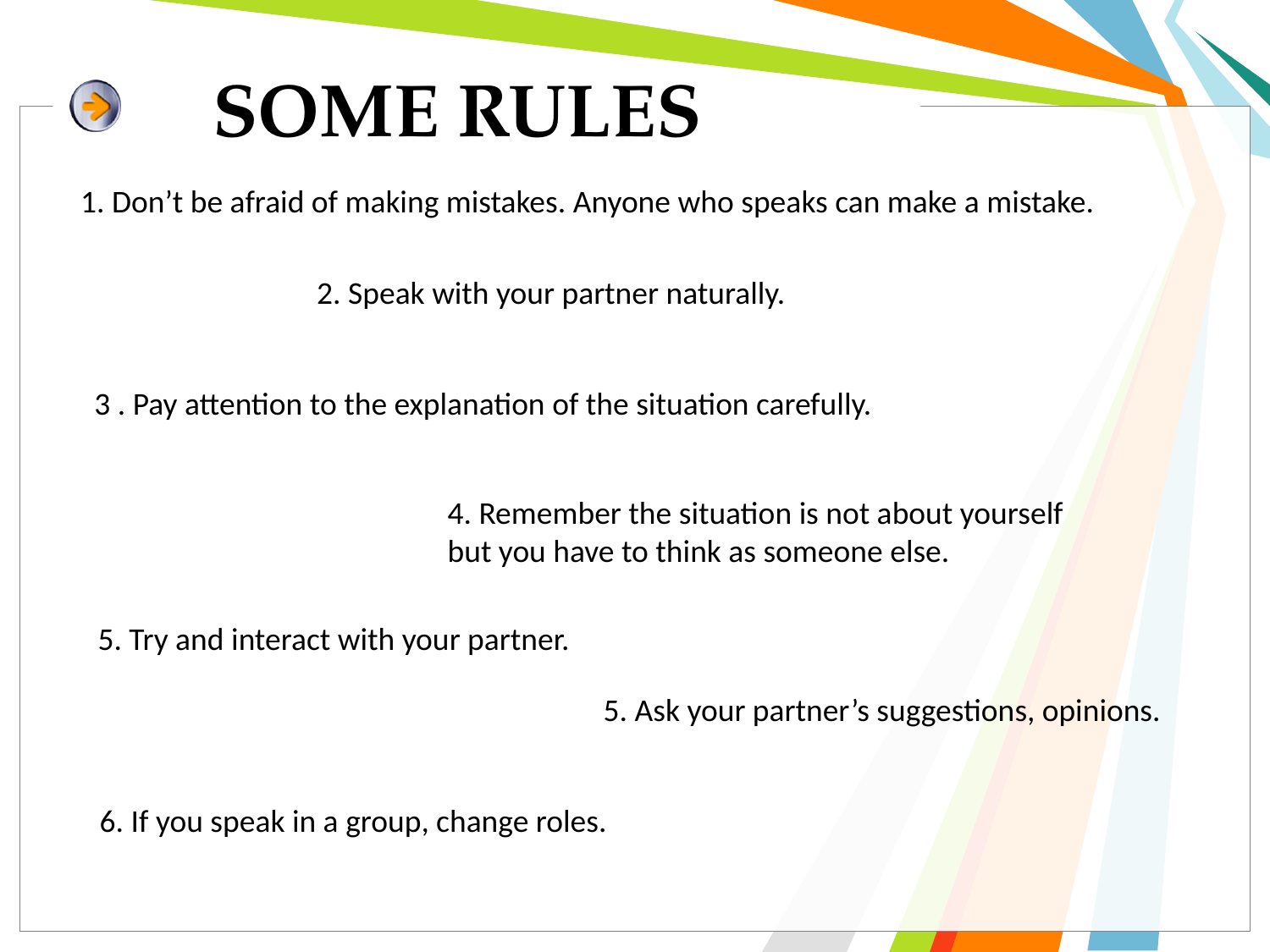

# SOME RULES
1. Don’t be afraid of making mistakes. Anyone who speaks can make a mistake.
2. Speak with your partner naturally.
3 . Pay attention to the explanation of the situation carefully.
4. Remember the situation is not about yourself
but you have to think as someone else.
5. Try and interact with your partner.
5. Ask your partner’s suggestions, opinions.
6. If you speak in a group, change roles.